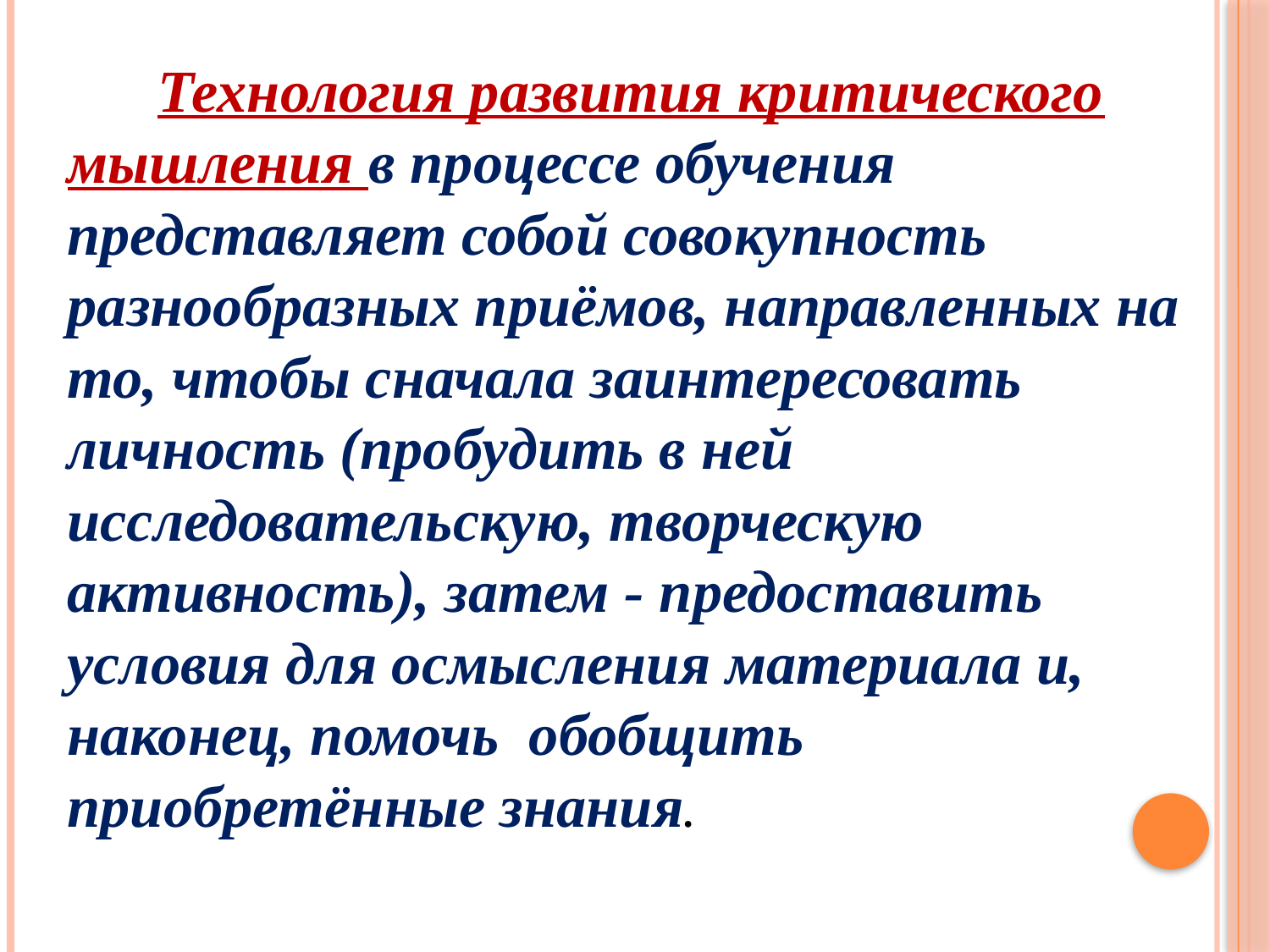

Технология развития критического мышления в процессе обучения  представляет собой совокупность разнообразных приёмов, направленных на то, чтобы сначала заинтересовать личность (пробудить в ней исследовательскую, творческую активность), затем - предоставить  условия для осмысления материала и, наконец, помочь  обобщить приобретённые знания.